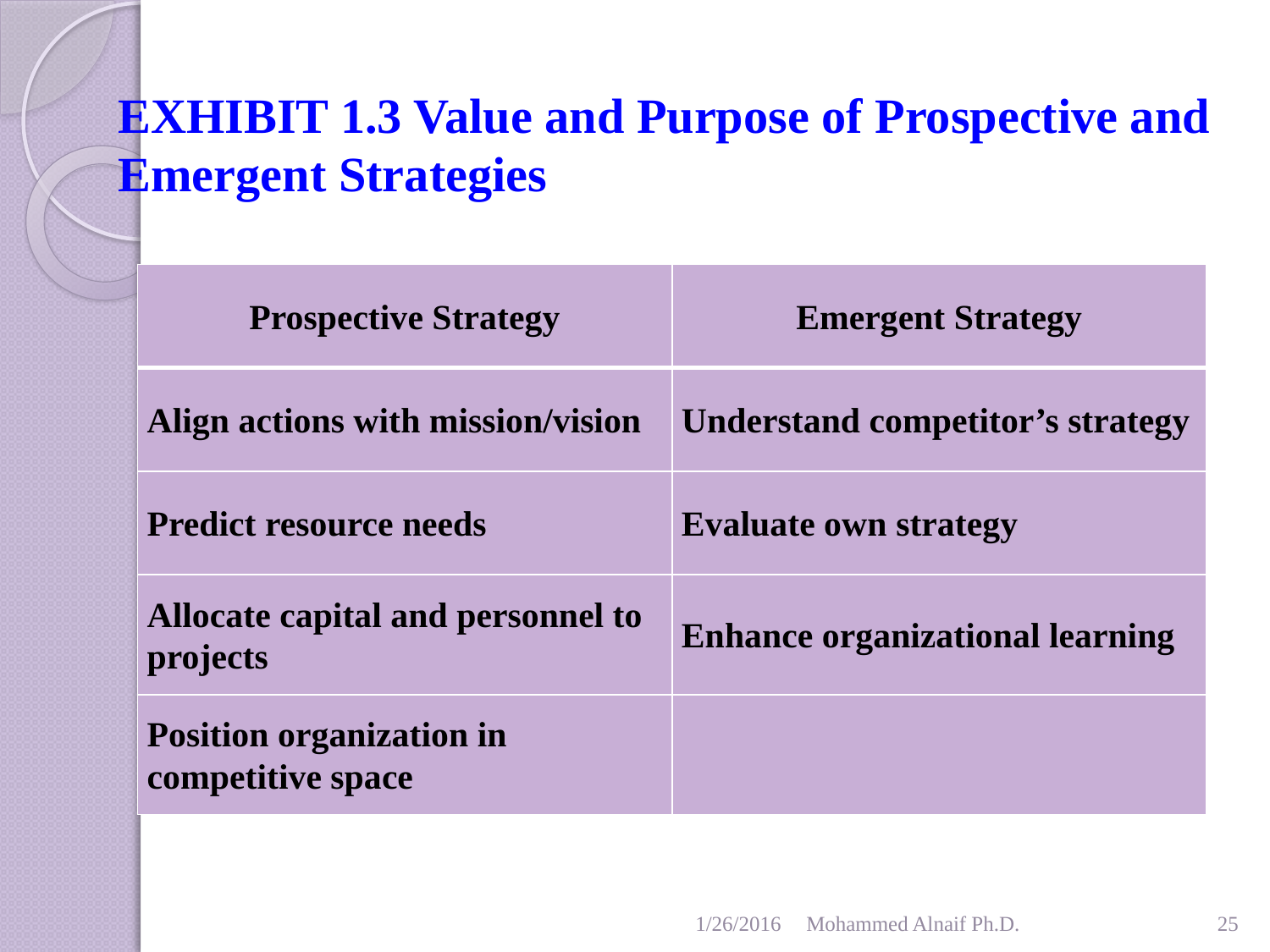

# EXHIBIT 1.3 Value and Purpose of Prospective and Emergent Strategies
| Prospective Strategy | Emergent Strategy |
| --- | --- |
| Align actions with mission/vision | Understand competitor’s strategy |
| Predict resource needs | Evaluate own strategy |
| Allocate capital and personnel to projects | Enhance organizational learning |
| Position organization in competitive space |  |
1/26/2016
Mohammed Alnaif Ph.D.
25